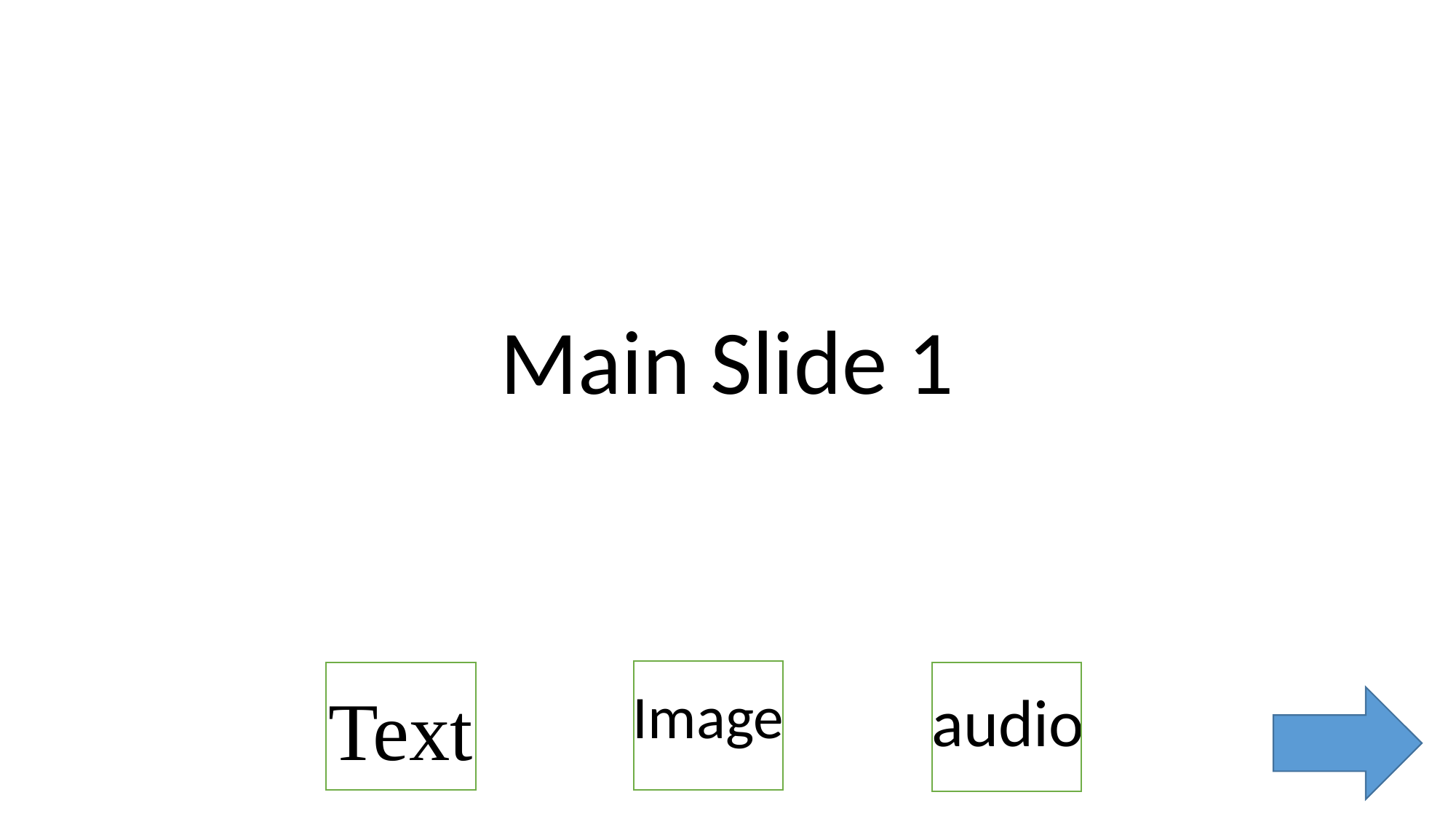

# Main Slide 1

Image

Text

audio